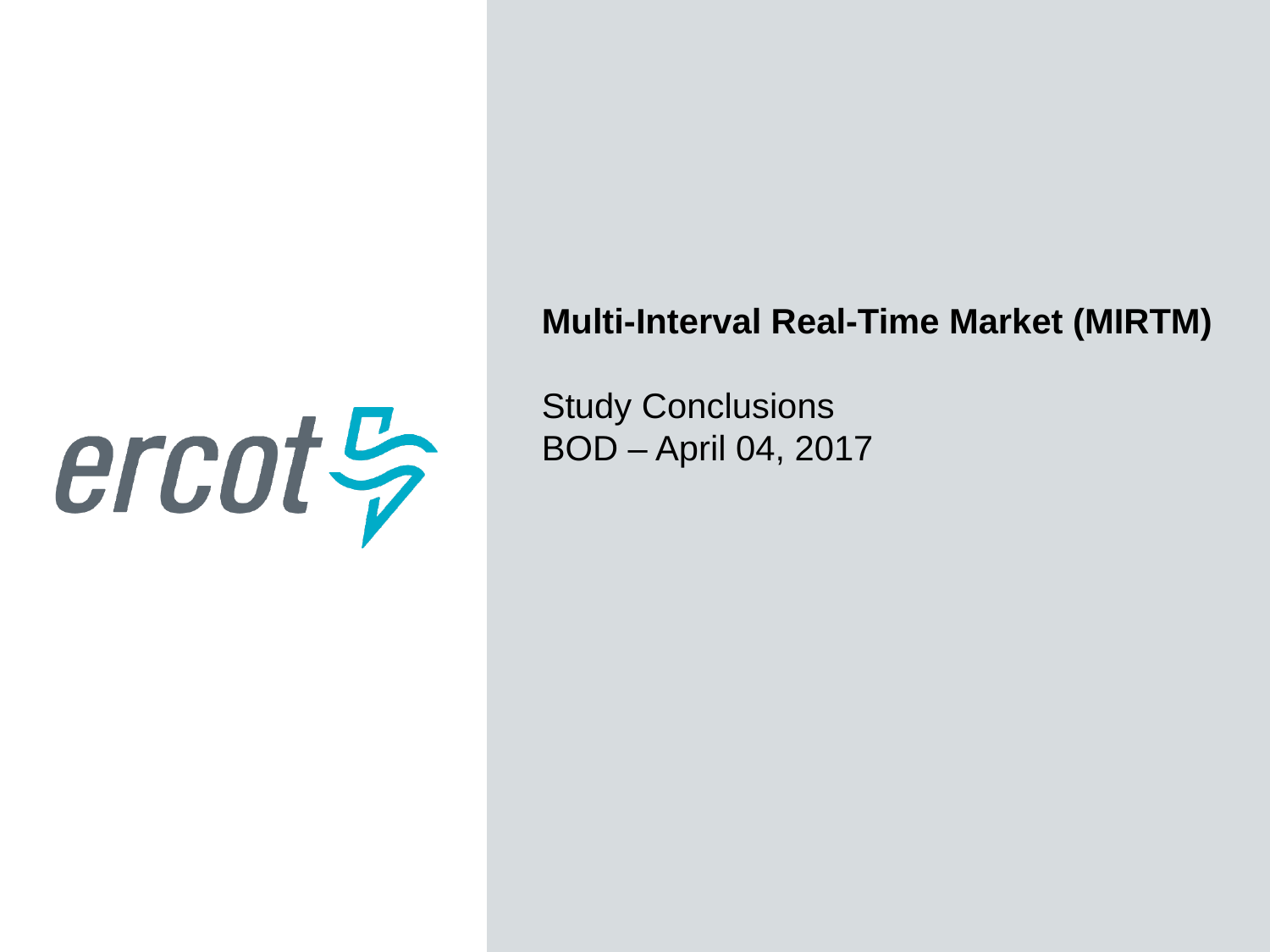

Multi-Interval Real-Time Market (MIRTM)

Study Conclusions
BOD – April 04, 2017